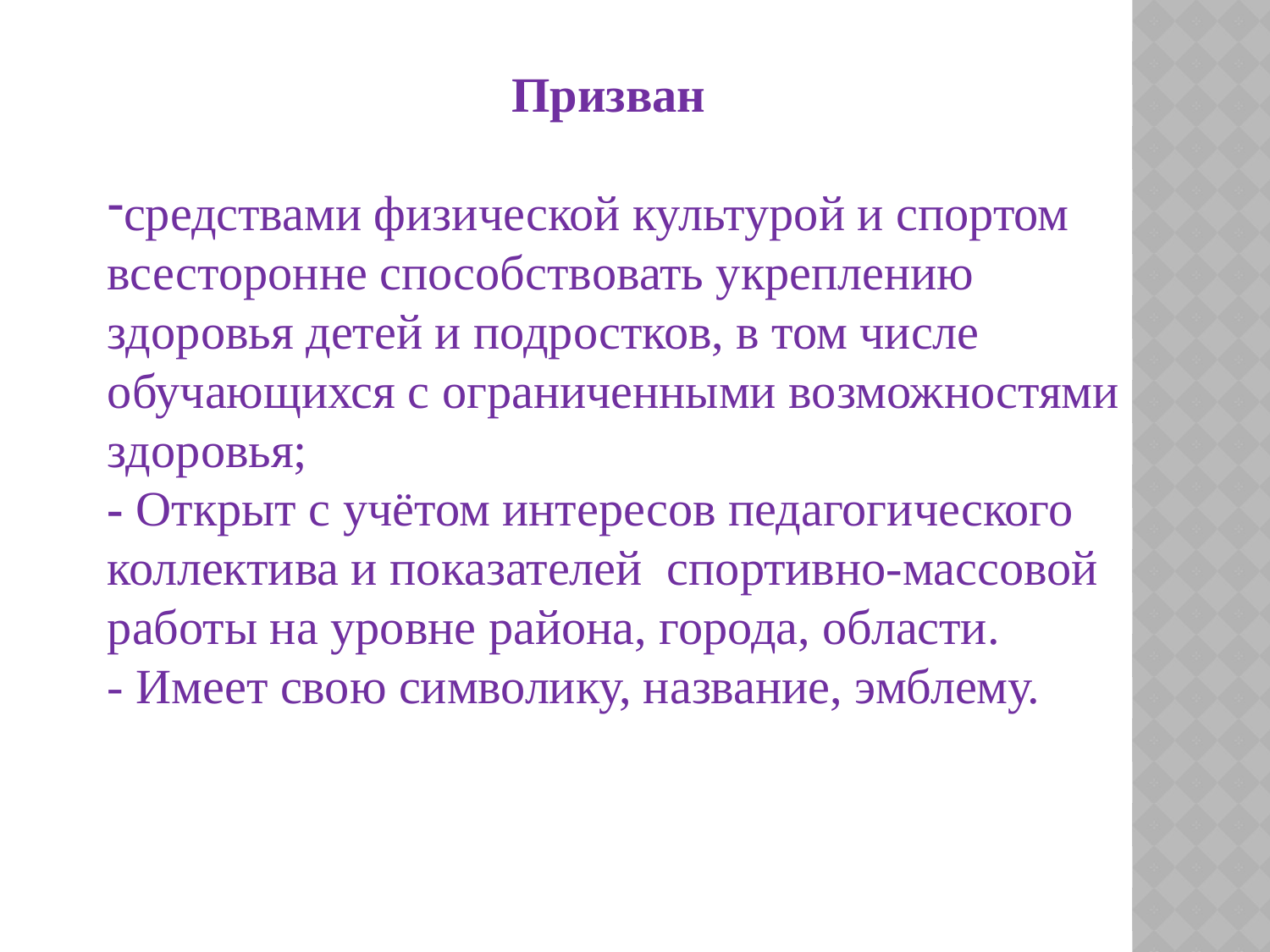

Призван

средствами физической культурой и спортом всесторонне способствовать укреплению здоровья детей и подростков, в том числе обучающихся с ограниченными возможностями здоровья;
- Открыт с учётом интересов педагогического коллектива и показателей  спортивно-массовой работы на уровне района, города, области.
- Имеет свою символику, название, эмблему.